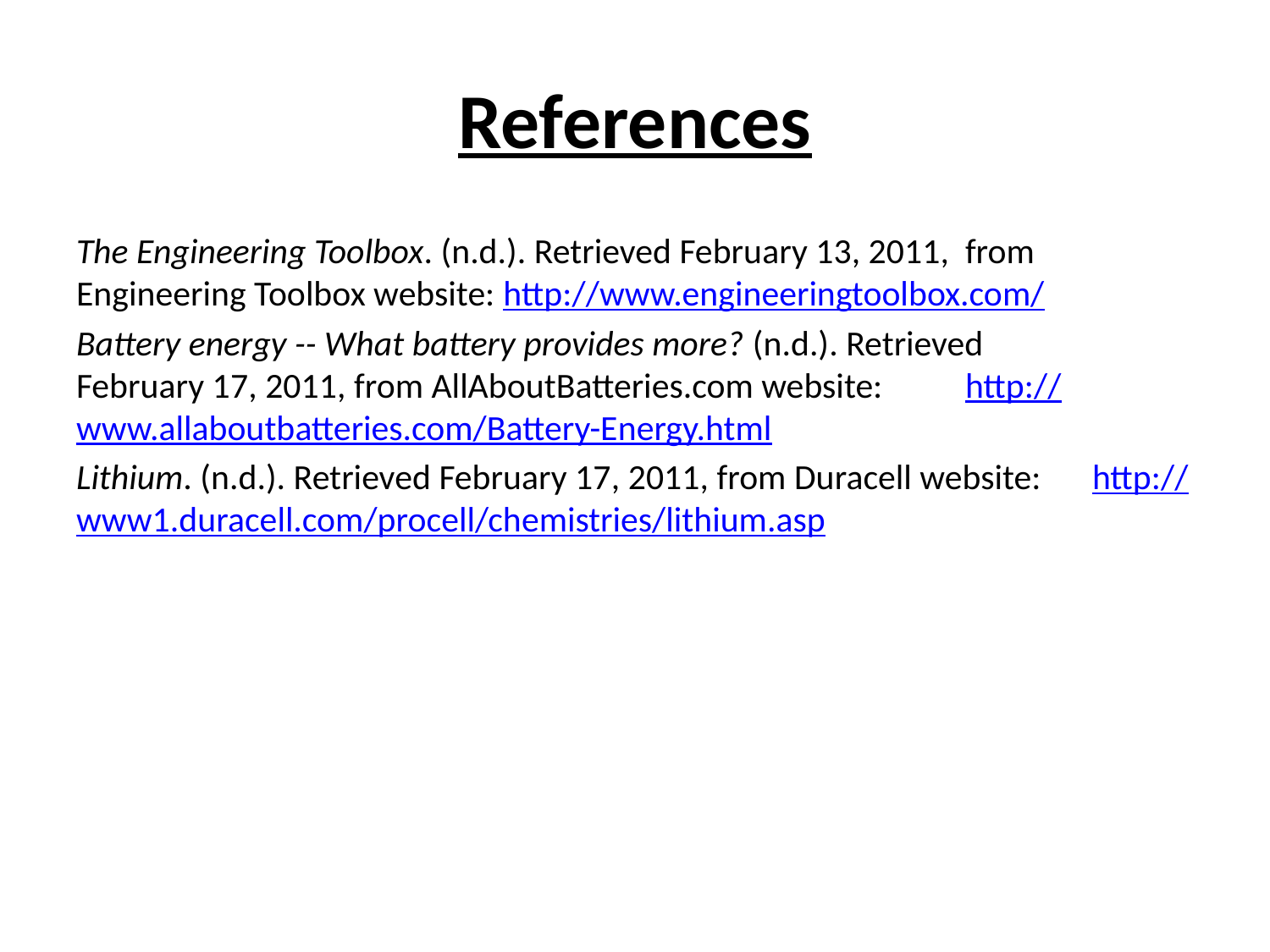

# References
The Engineering Toolbox. (n.d.). Retrieved February 13, 2011, 	from 	Engineering Toolbox website: http://www.engineeringtoolbox.com/
Battery energy -- What battery provides more? (n.d.). Retrieved 	February 17, 2011, from AllAboutBatteries.com website: 	http://www.allaboutbatteries.com/Battery-Energy.html
Lithium. (n.d.). Retrieved February 17, 2011, from Duracell website: 	http://www1.duracell.com/procell/chemistries/lithium.asp